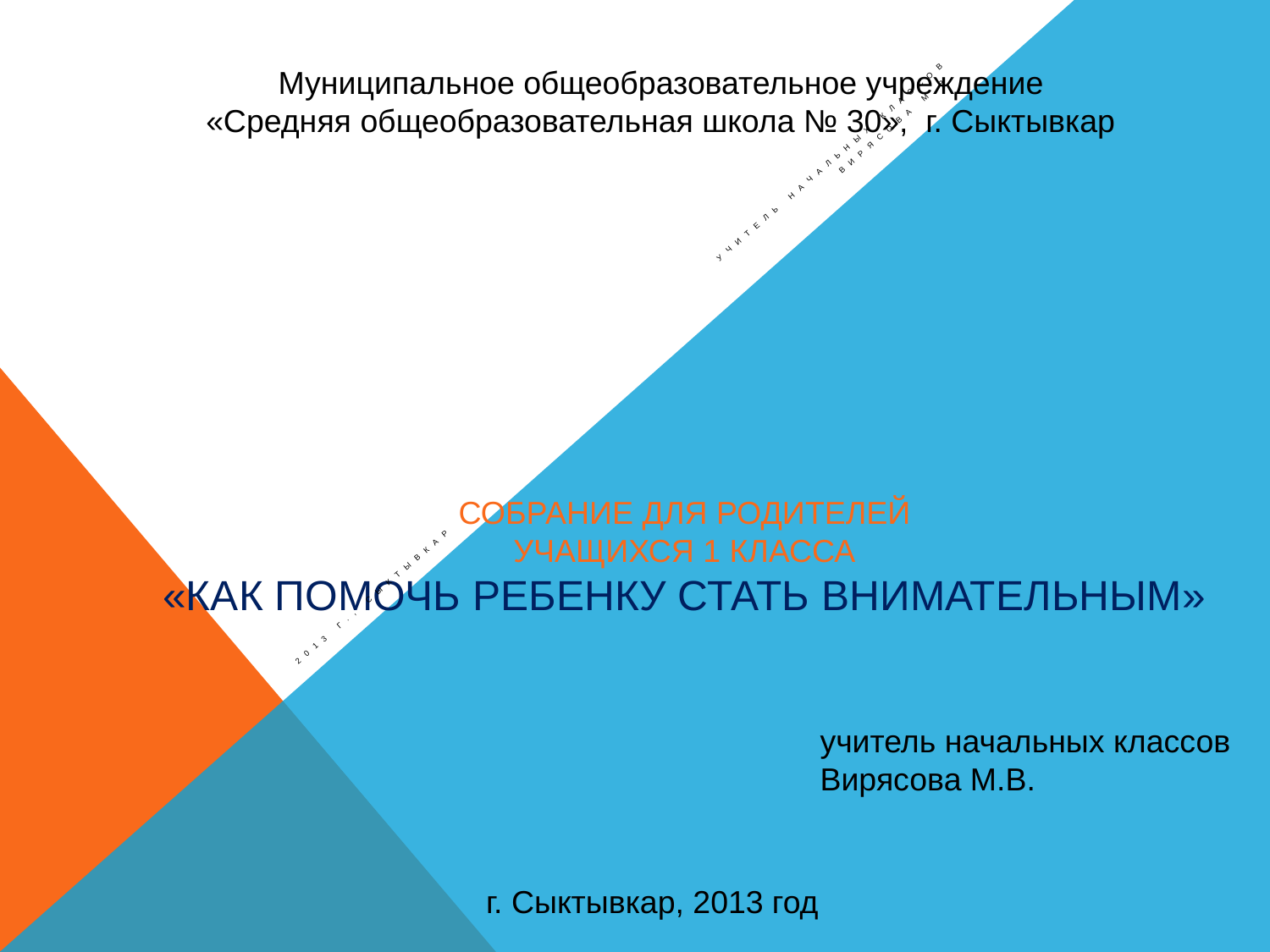

Муниципальное общеобразовательное учреждение
«Средняя общеобразовательная школа № 30»,  г. Сыктывкар
Учитель начальных классов
Вирясова М.В.
2013 г., Сыктывкар
# Собрание для родителей учащихся 1 класса «Как помочь ребенку стать внимательным»
учитель начальных классов
Вирясова М.В.
 г. Сыктывкар, 2013 год